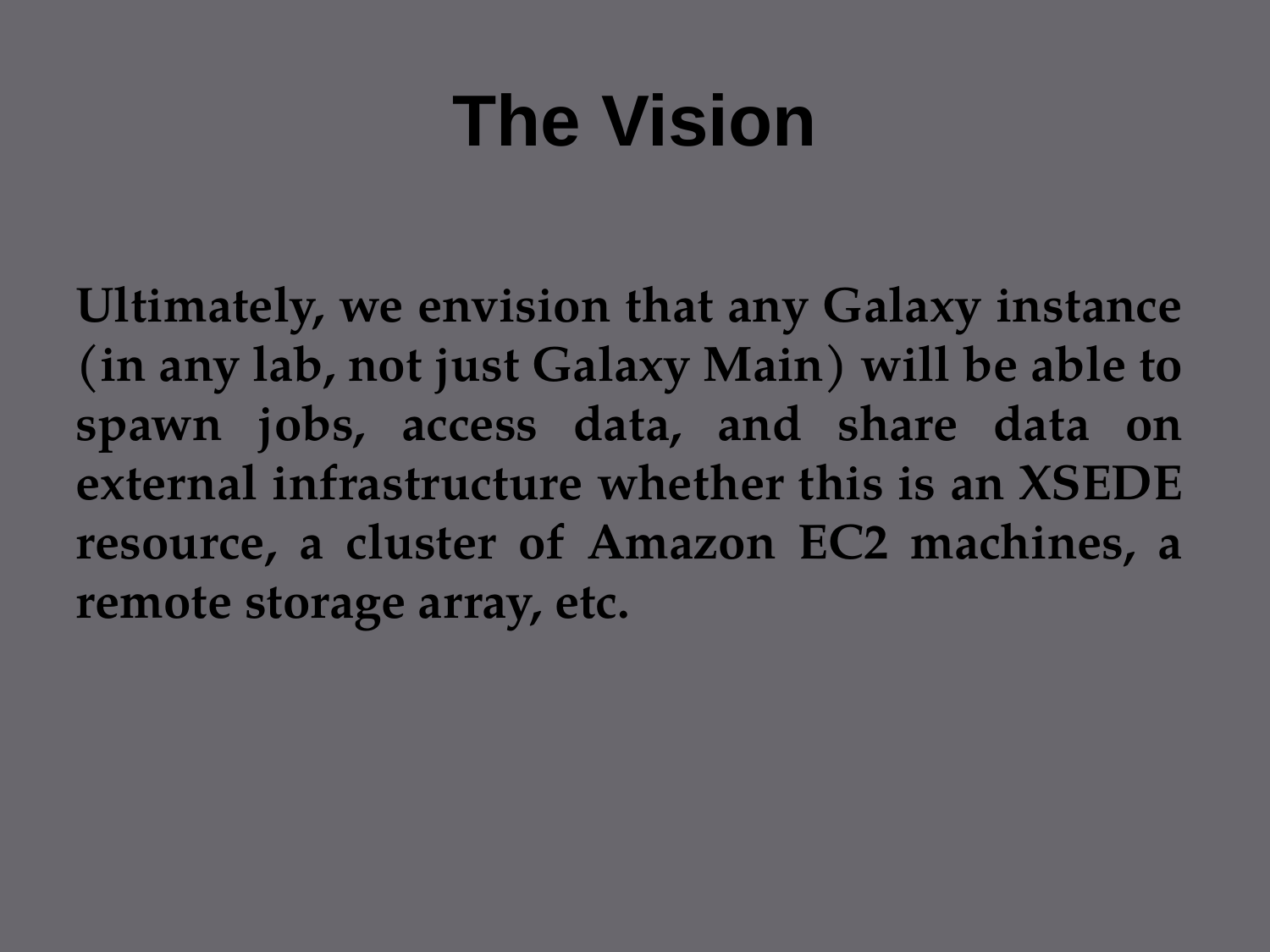

# The Vision
Ultimately, we envision that any Galaxy instance (in any lab, not just Galaxy Main) will be able to spawn jobs, access data, and share data on external infrastructure whether this is an XSEDE resource, a cluster of Amazon EC2 machines, a remote storage array, etc.